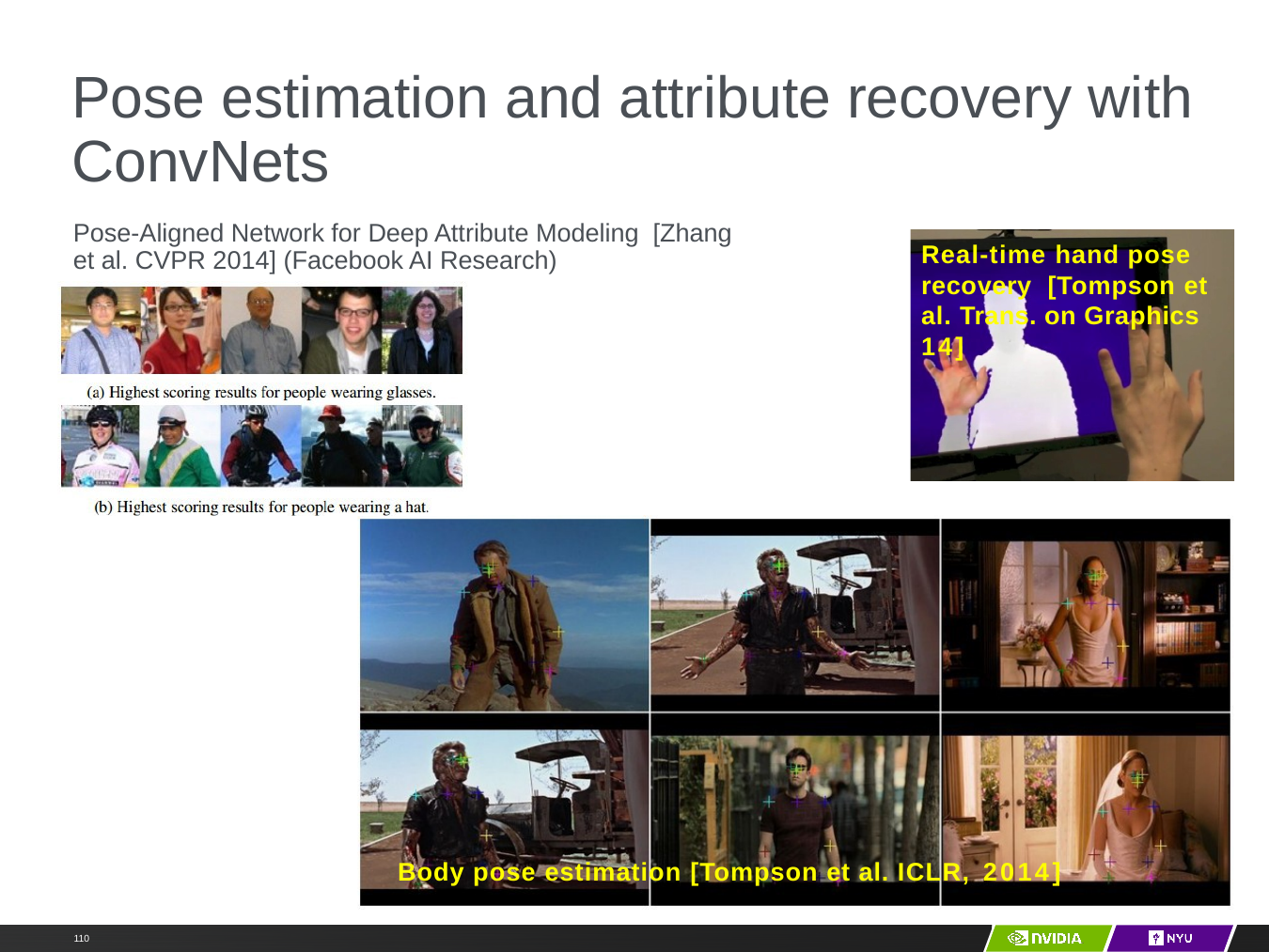

# Pose estimation and attribute recovery with ConvNets
Y LeCun
Pose-Aligned Network for Deep Attribute Modeling  [Zhang et al. CVPR 2014] (Facebook AI Research)

Real-time hand pose recovery  [Tompson et al. Trans. on Graphics 14]

Body pose estimation [Tompson et al. ICLR, 2014]